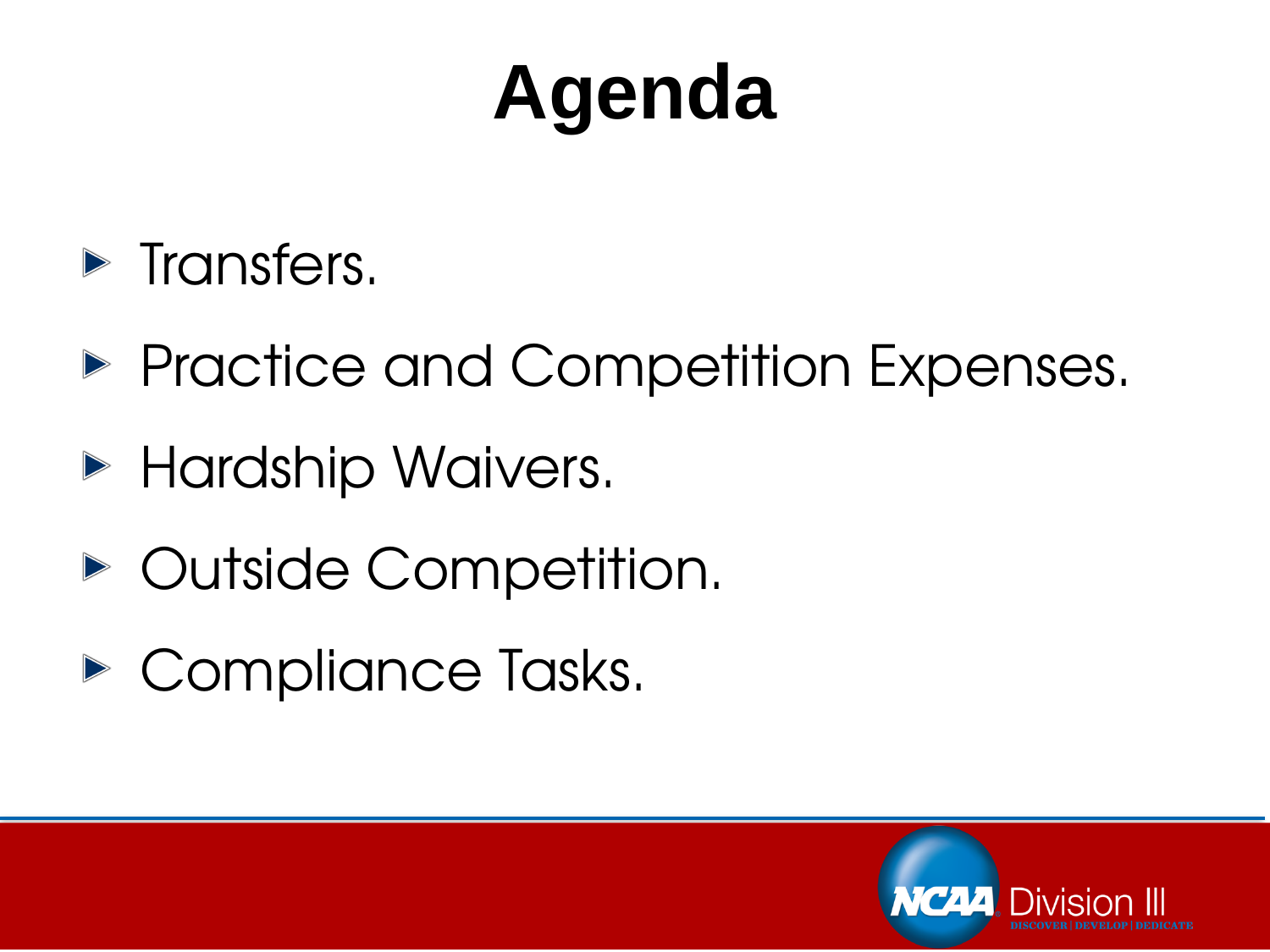

# Agenda
Transfers.

Practice and Competition Expenses.

Hardship Waivers.

Outside Competition.

Compliance Tasks.